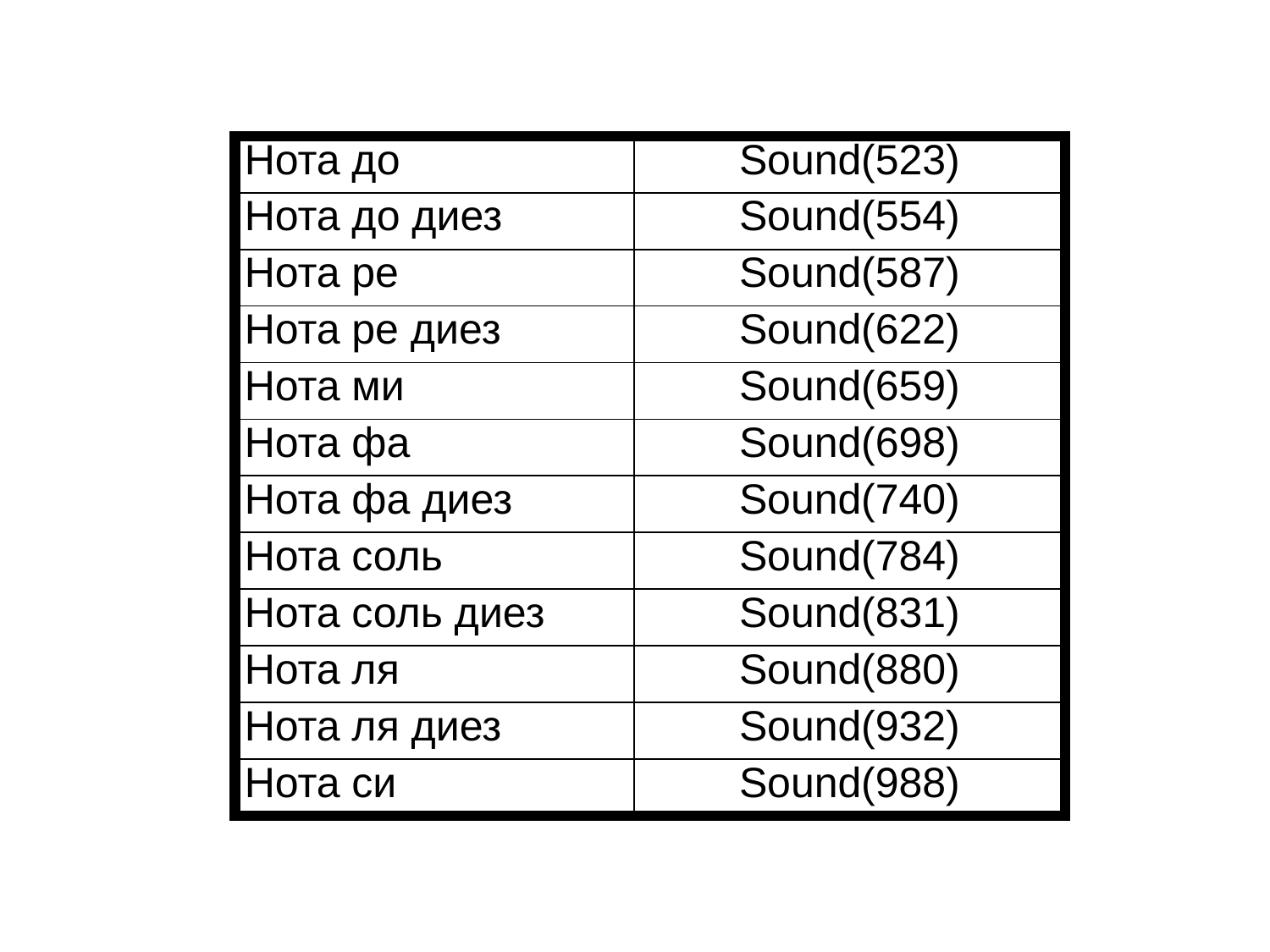

| Нота до | Sound(523) |
| --- | --- |
| Нота до диез | Sound(554) |
| Нота ре | Sound(587) |
| Нота ре диез | Sound(622) |
| Нота ми | Sound(659) |
| Нота фа | Sound(698) |
| Нота фа диез | Sound(740) |
| Нота соль | Sound(784) |
| Нота соль диез | Sound(831) |
| Нота ля | Sound(880) |
| Нота ля диез | Sound(932) |
| Нота си | Sound(988) |